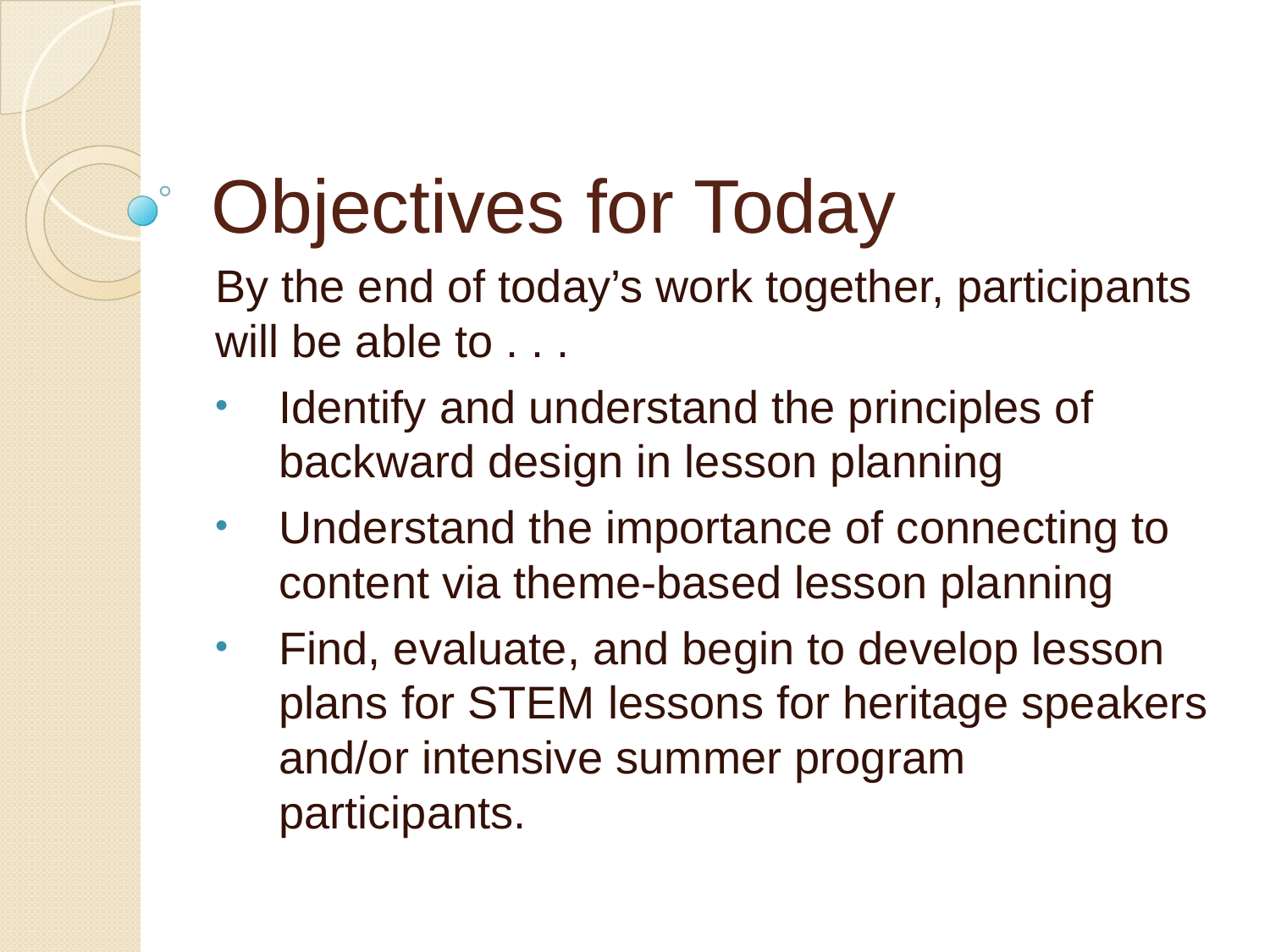

# Objectives for Today
By the end of today’s work together, participants will be able to . . .
Identify and understand the principles of backward design in lesson planning
Understand the importance of connecting to content via theme-based lesson planning
Find, evaluate, and begin to develop lesson plans for STEM lessons for heritage speakers and/or intensive summer program participants.